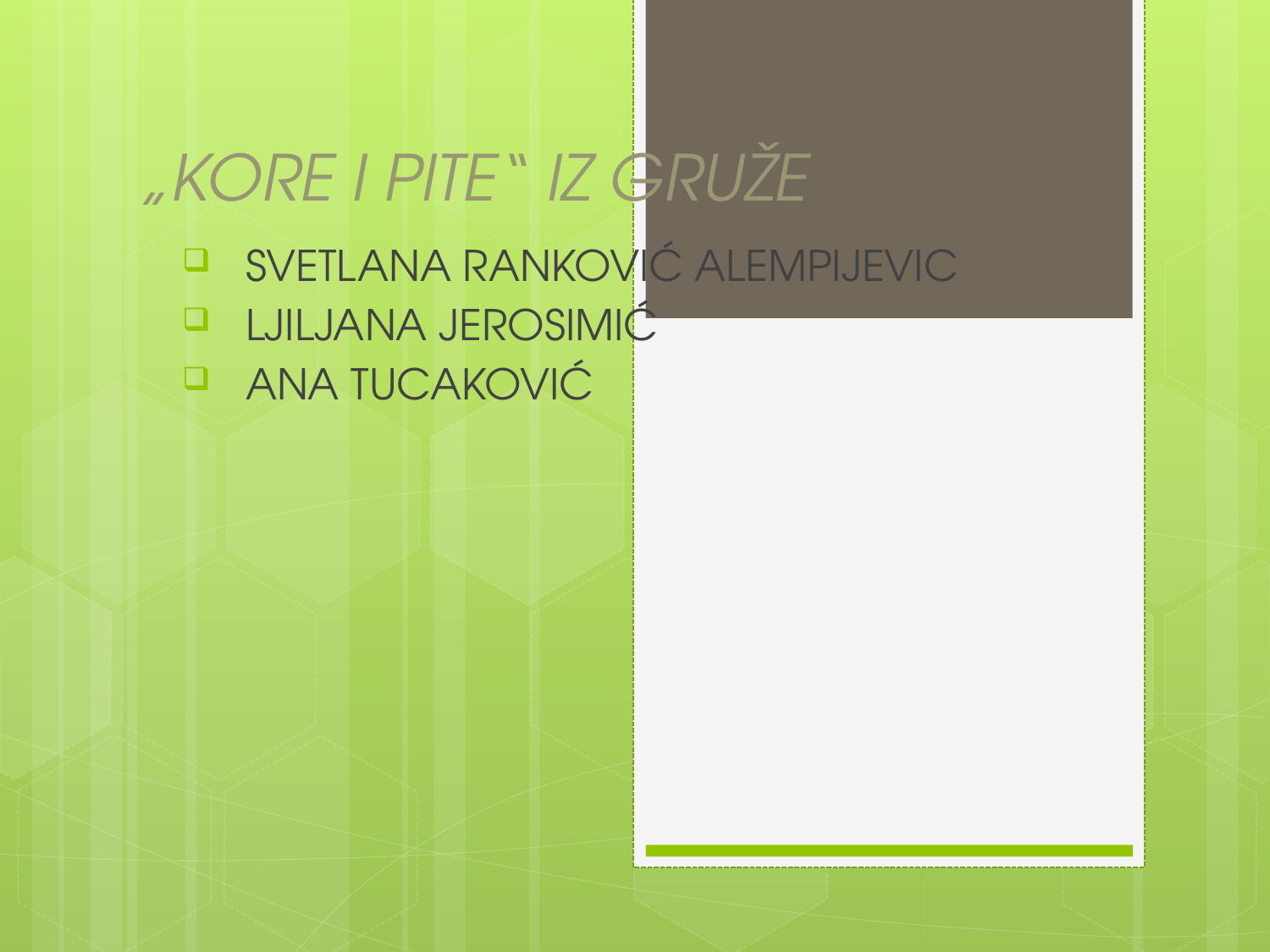

# „KORE I PITE“ IZ GRUŽE
SVETLANA RANKOVIĆ ALEMPIJEVIC
LJILJANA JEROSIMIĆ
ANA TUCAKOVIĆ